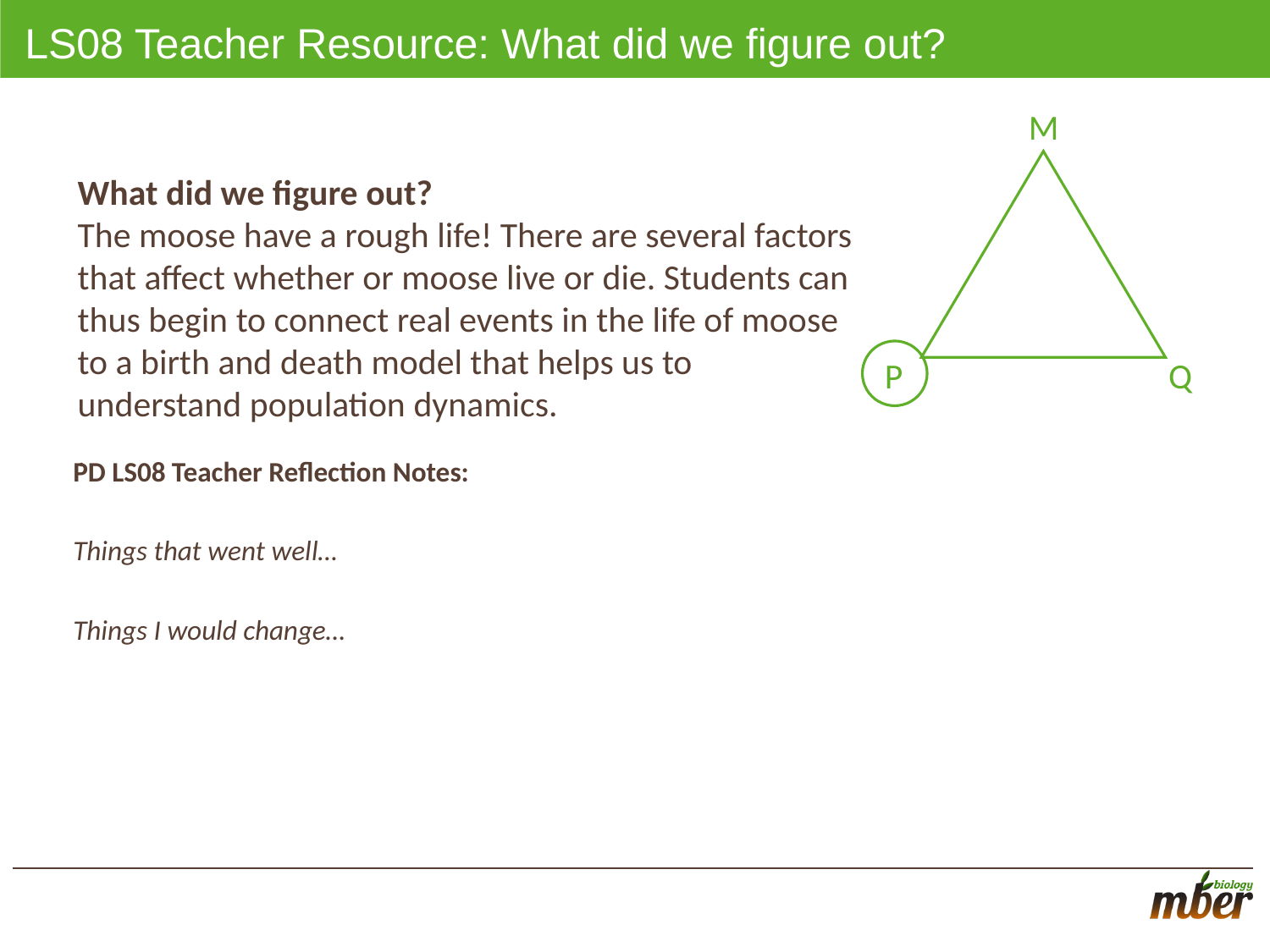

# LS08 Teacher Resource: What did we figure out?
M

Q
P
What did we figure out?
The moose have a rough life! There are several factors that affect whether or moose live or die. Students can thus begin to connect real events in the life of moose to a birth and death model that helps us to understand population dynamics.
.

PD LS08 Teacher Reflection Notes:

Things that went well…

Things I would change…